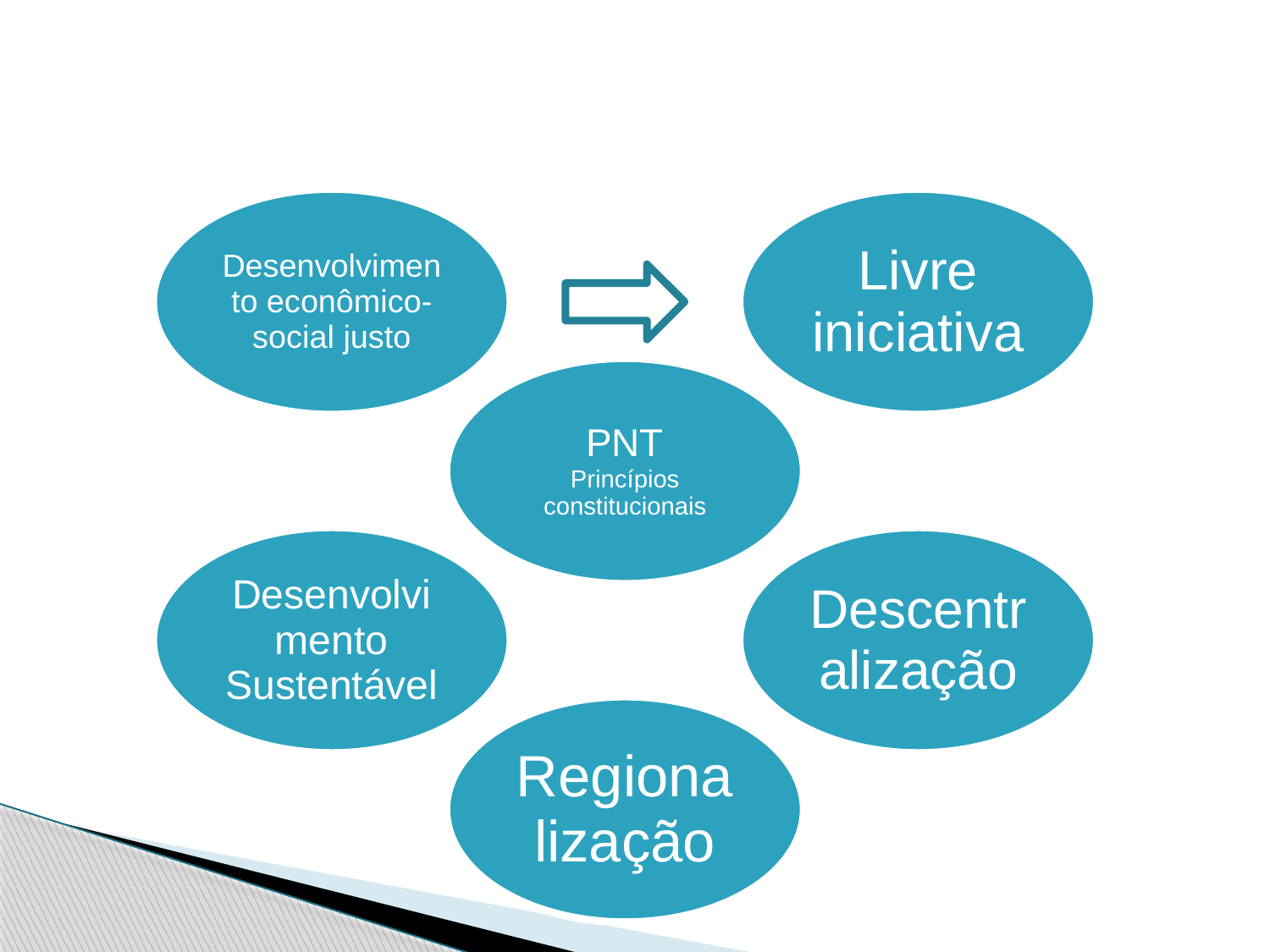

PNT
Princípios constitucionais
Livre iniciativa
Descentralização
Regionalização
Desenvolvimento Sustentável
Desenvolvimento econômico-social justo